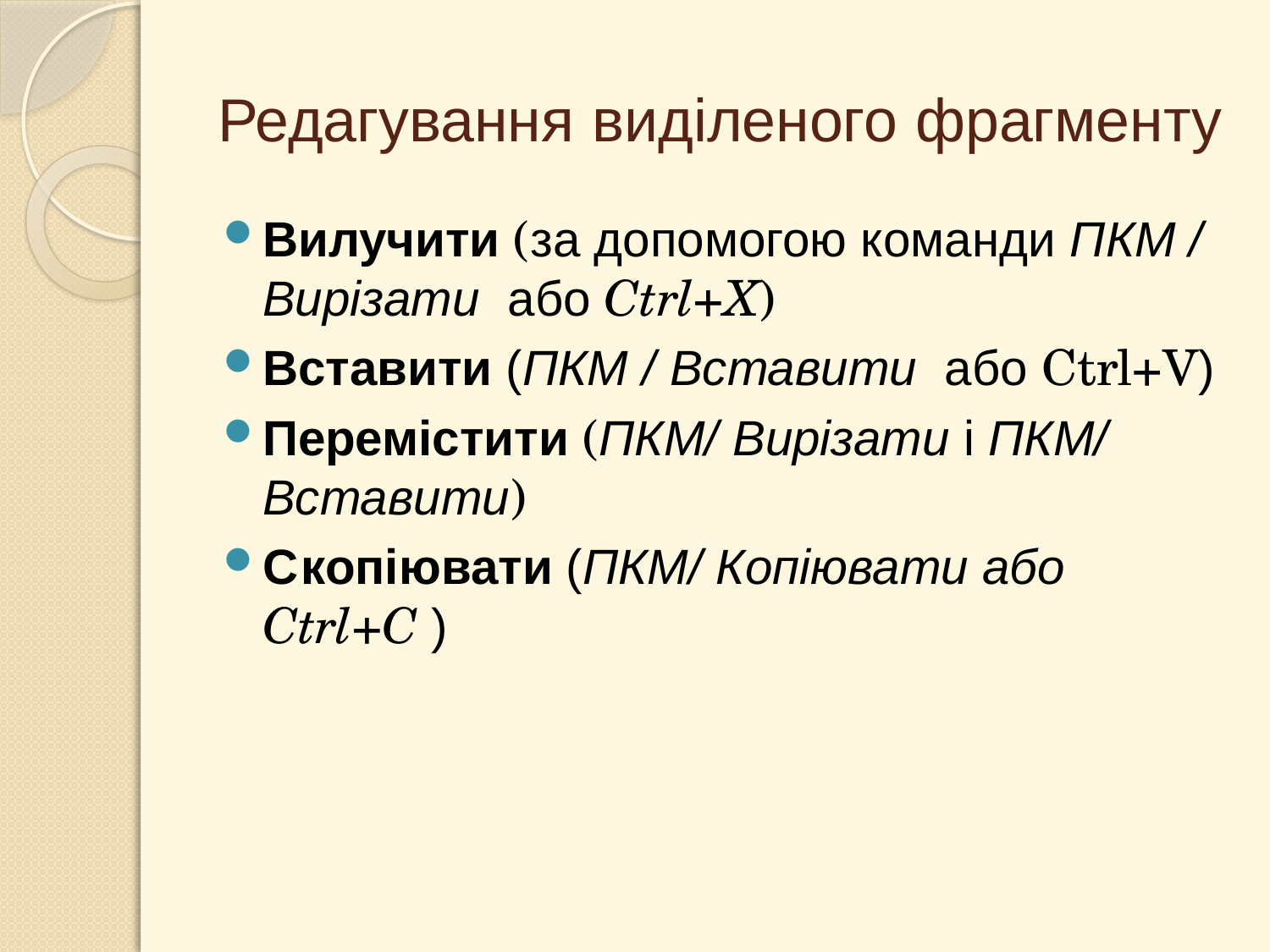

# Редагування виділеного фрагменту
Вилучити (за допомогою команди ПКМ / Вирізати  або Ctrl+X)
Вставити (ПКМ / Вставити  або Ctrl+V)
Перемістити (ПКМ/ Вирізати і ПКМ/ Вставити)
Cкопіювати (ПКМ/ Копіювати або Ctrl+C )